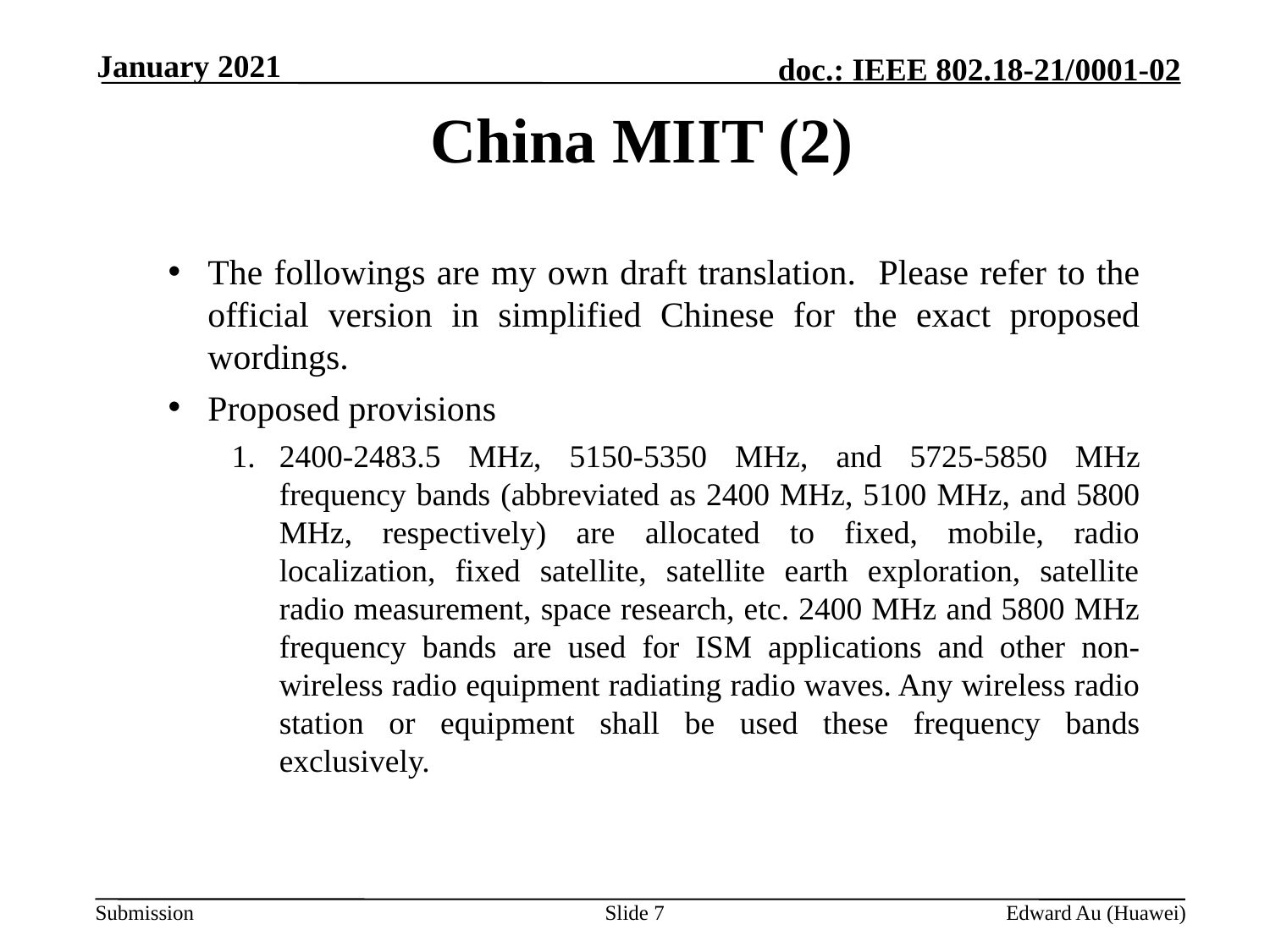

January 2021
# China MIIT (2)
The followings are my own draft translation.  Please refer to the official version in simplified Chinese for the exact proposed wordings.
Proposed provisions
2400-2483.5 MHz, 5150-5350 MHz, and 5725-5850 MHz frequency bands (abbreviated as 2400 MHz, 5100 MHz, and 5800 MHz, respectively) are allocated to fixed, mobile, radio localization, fixed satellite, satellite earth exploration, satellite radio measurement, space research, etc. 2400 MHz and 5800 MHz frequency bands are used for ISM applications and other non-wireless radio equipment radiating radio waves. Any wireless radio station or equipment shall be used these frequency bands exclusively.

Slide 7
Edward Au (Huawei)